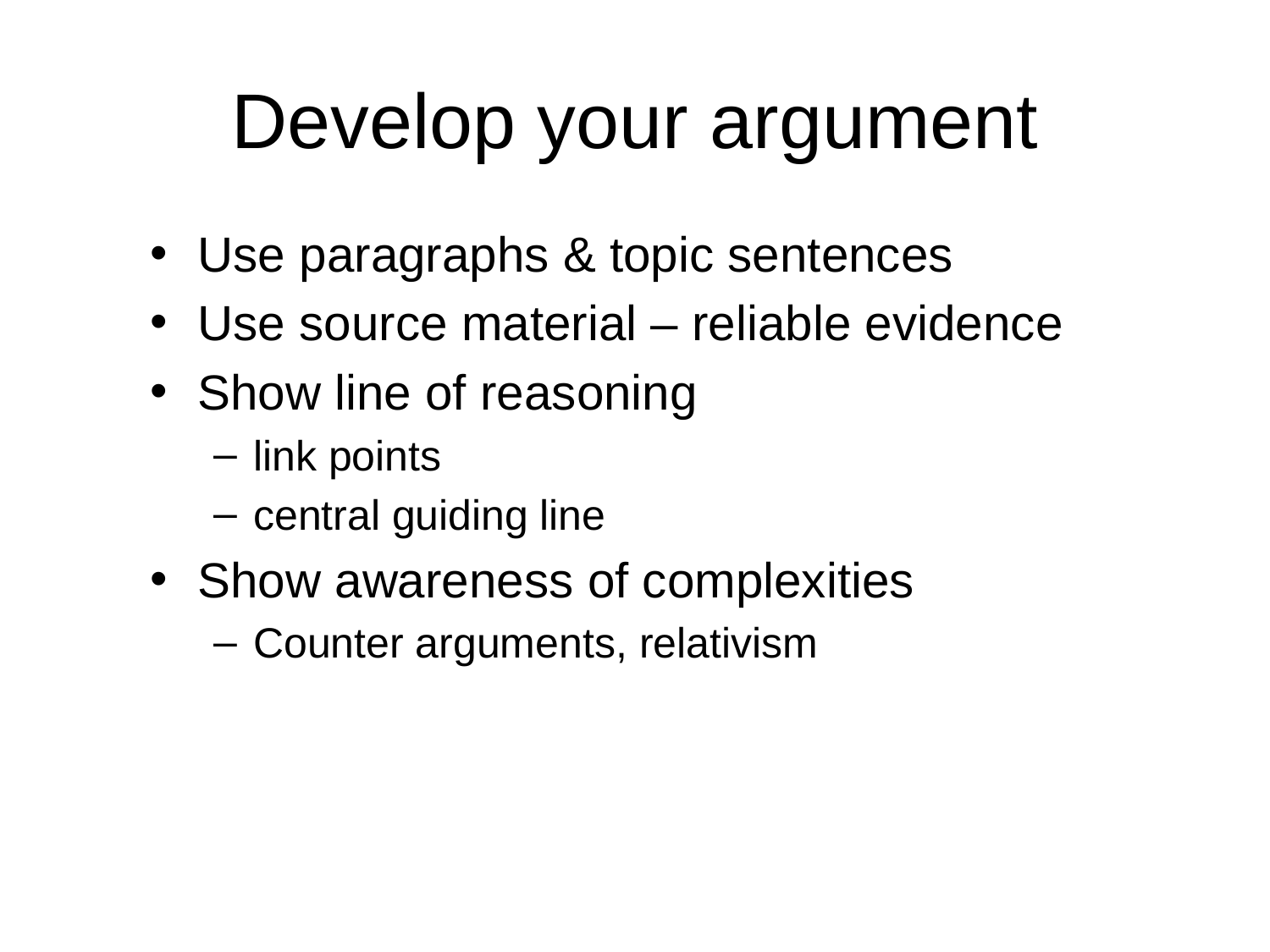

# Develop your argument
Use paragraphs & topic sentences
Use source material – reliable evidence
Show line of reasoning
link points
central guiding line
Show awareness of complexities
Counter arguments, relativism